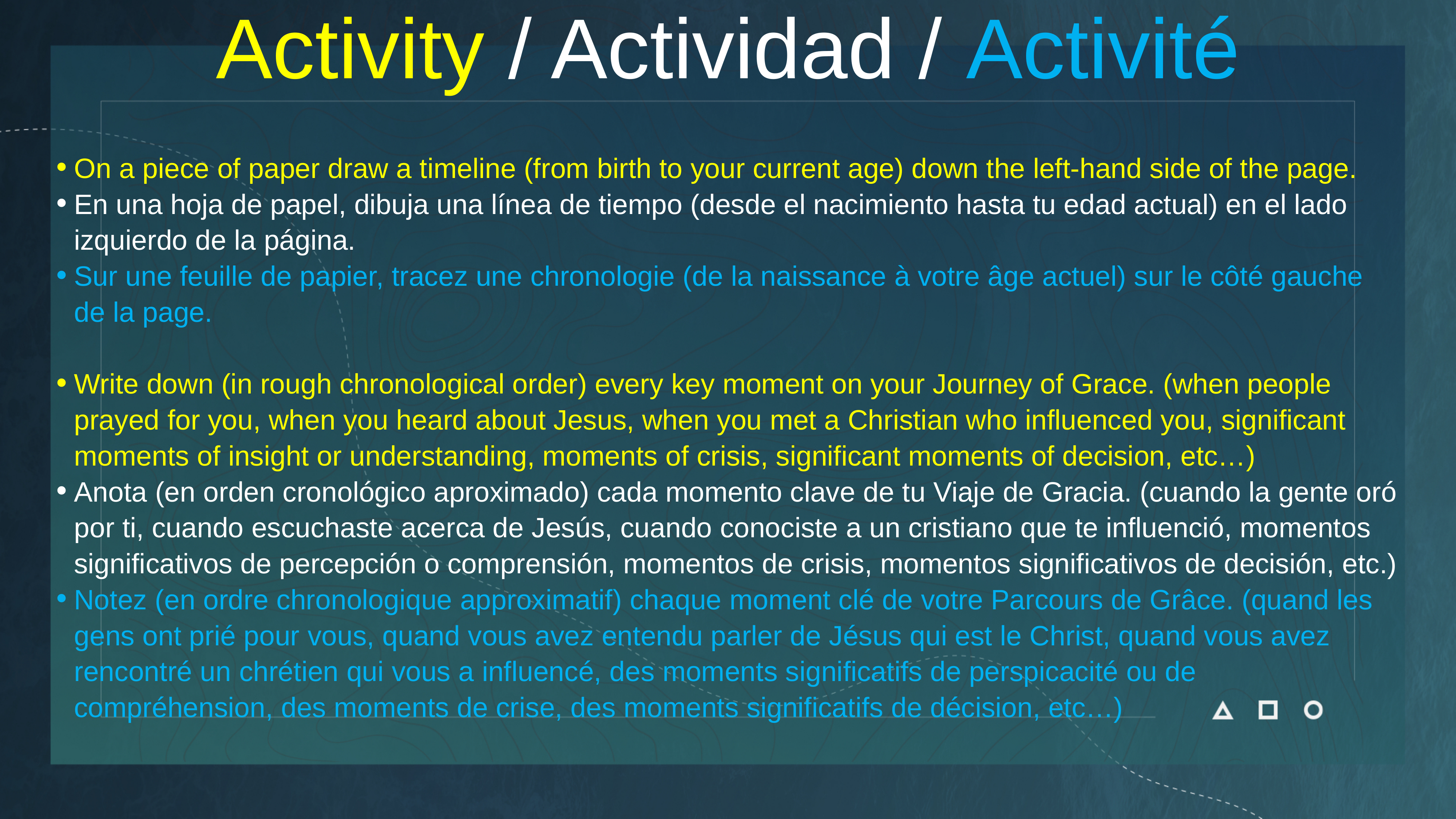

# Activity / Actividad / Activité
On a piece of paper draw a timeline (from birth to your current age) down the left-hand side of the page.
En una hoja de papel, dibuja una línea de tiempo (desde el nacimiento hasta tu edad actual) en el lado izquierdo de la página.
Sur une feuille de papier, tracez une chronologie (de la naissance à votre âge actuel) sur le côté gauche de la page.

Write down (in rough chronological order) every key moment on your Journey of Grace. (when people prayed for you, when you heard about Jesus, when you met a Christian who influenced you, significant moments of insight or understanding, moments of crisis, significant moments of decision, etc…)
Anota (en orden cronológico aproximado) cada momento clave de tu Viaje de Gracia. (cuando la gente oró por ti, cuando escuchaste acerca de Jesús, cuando conociste a un cristiano que te influenció, momentos significativos de percepción o comprensión, momentos de crisis, momentos significativos de decisión, etc.)
Notez (en ordre chronologique approximatif) chaque moment clé de votre Parcours de Grâce. (quand les gens ont prié pour vous, quand vous avez entendu parler de Jésus qui est le Christ, quand vous avez rencontré un chrétien qui vous a influencé, des moments significatifs de perspicacité ou de compréhension, des moments de crise, des moments significatifs de décision, etc…)